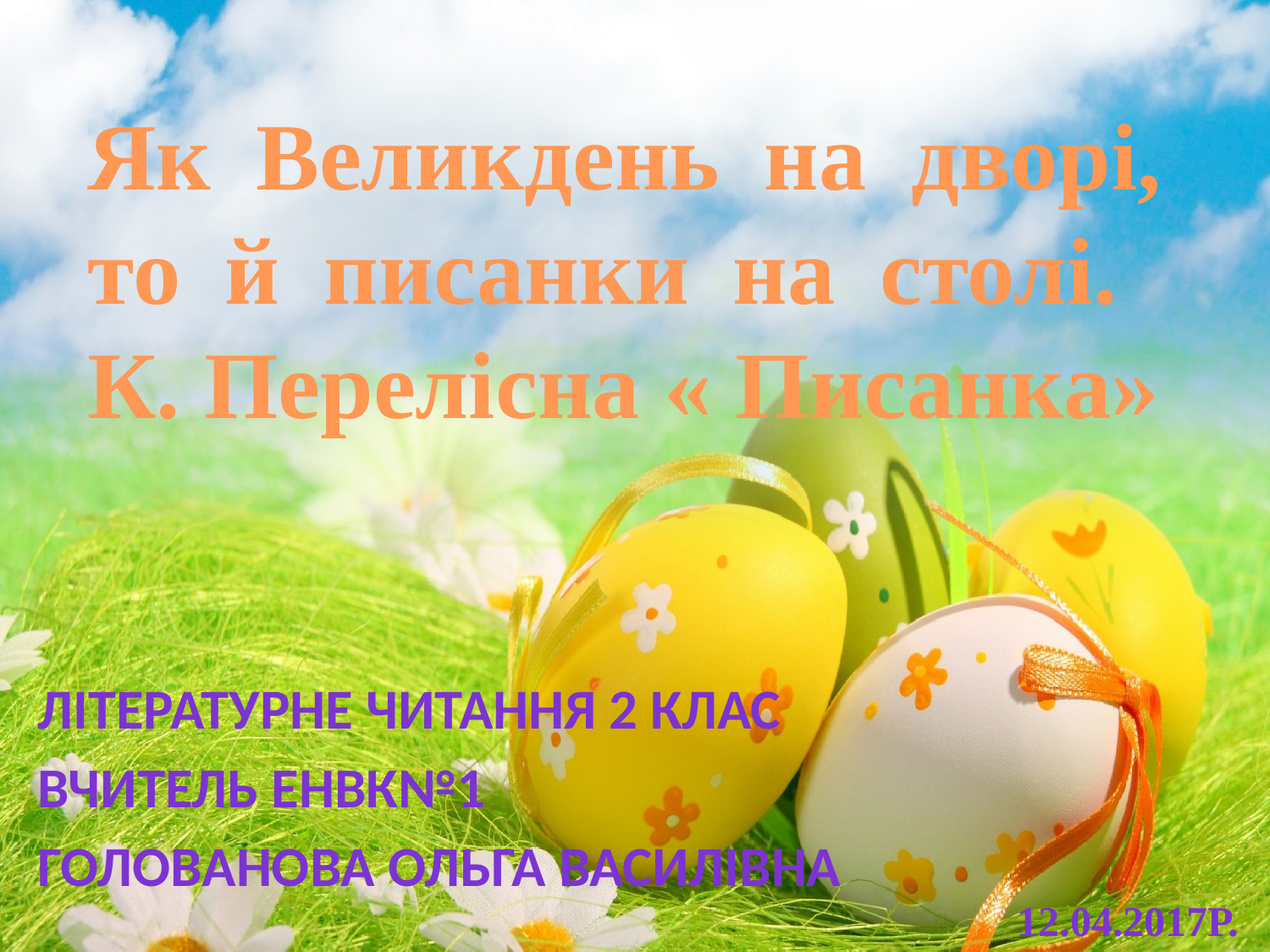

# Як Великдень на дворі, то й писанки на столі. К. Перелісна « Писанка»
Літературне читання 2 клас
Вчитель ЕНВК№1
Голованова Ольга Василівна
12.04.2017Р.